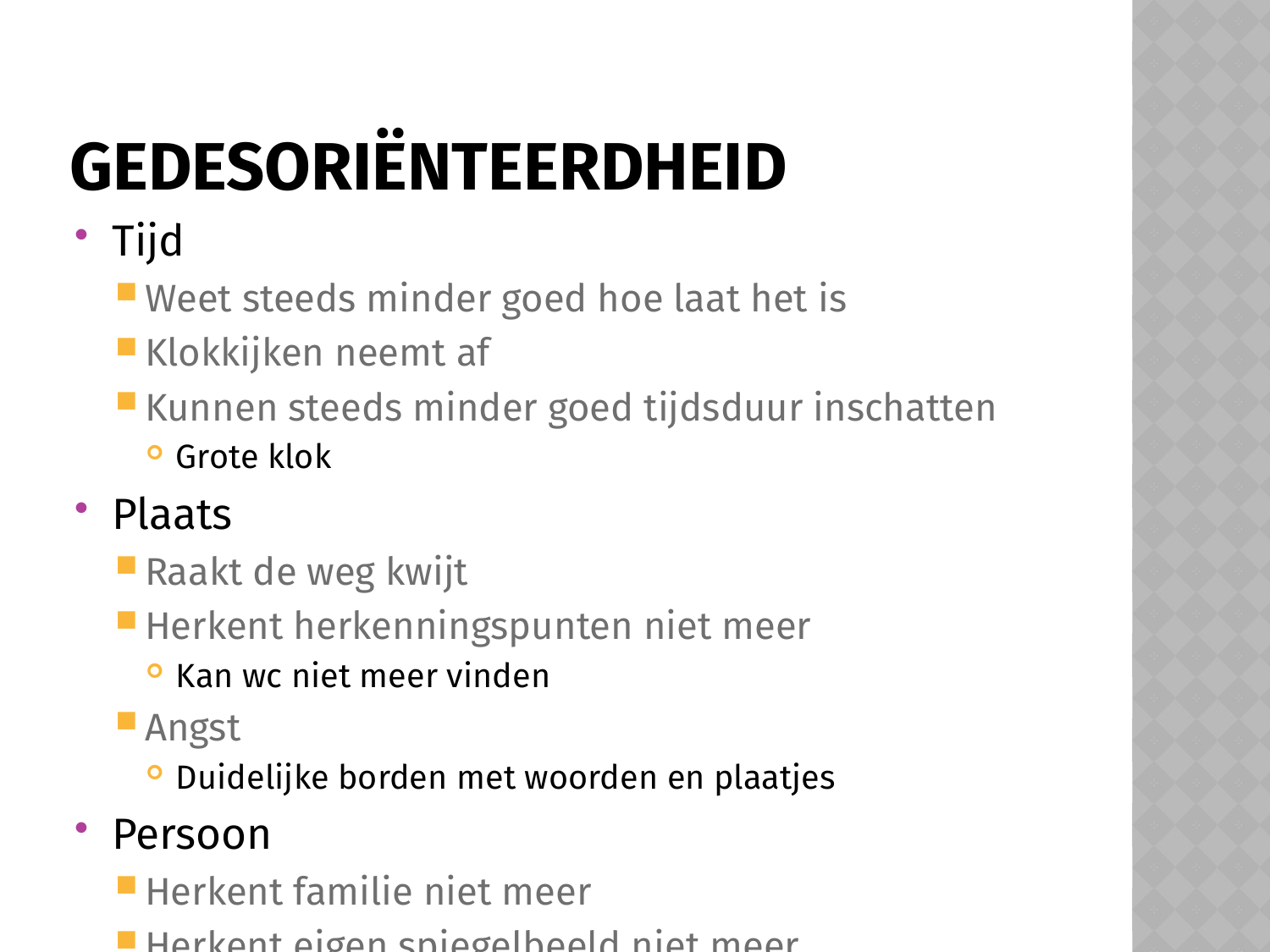

# gedesoriënteerdheid
Tijd
Weet steeds minder goed hoe laat het is
Klokkijken neemt af
Kunnen steeds minder goed tijdsduur inschatten
Grote klok
Plaats
Raakt de weg kwijt
Herkent herkenningspunten niet meer
Kan wc niet meer vinden
Angst
Duidelijke borden met woorden en plaatjes
Persoon
Herkent familie niet meer
Herkent eigen spiegelbeeld niet meer